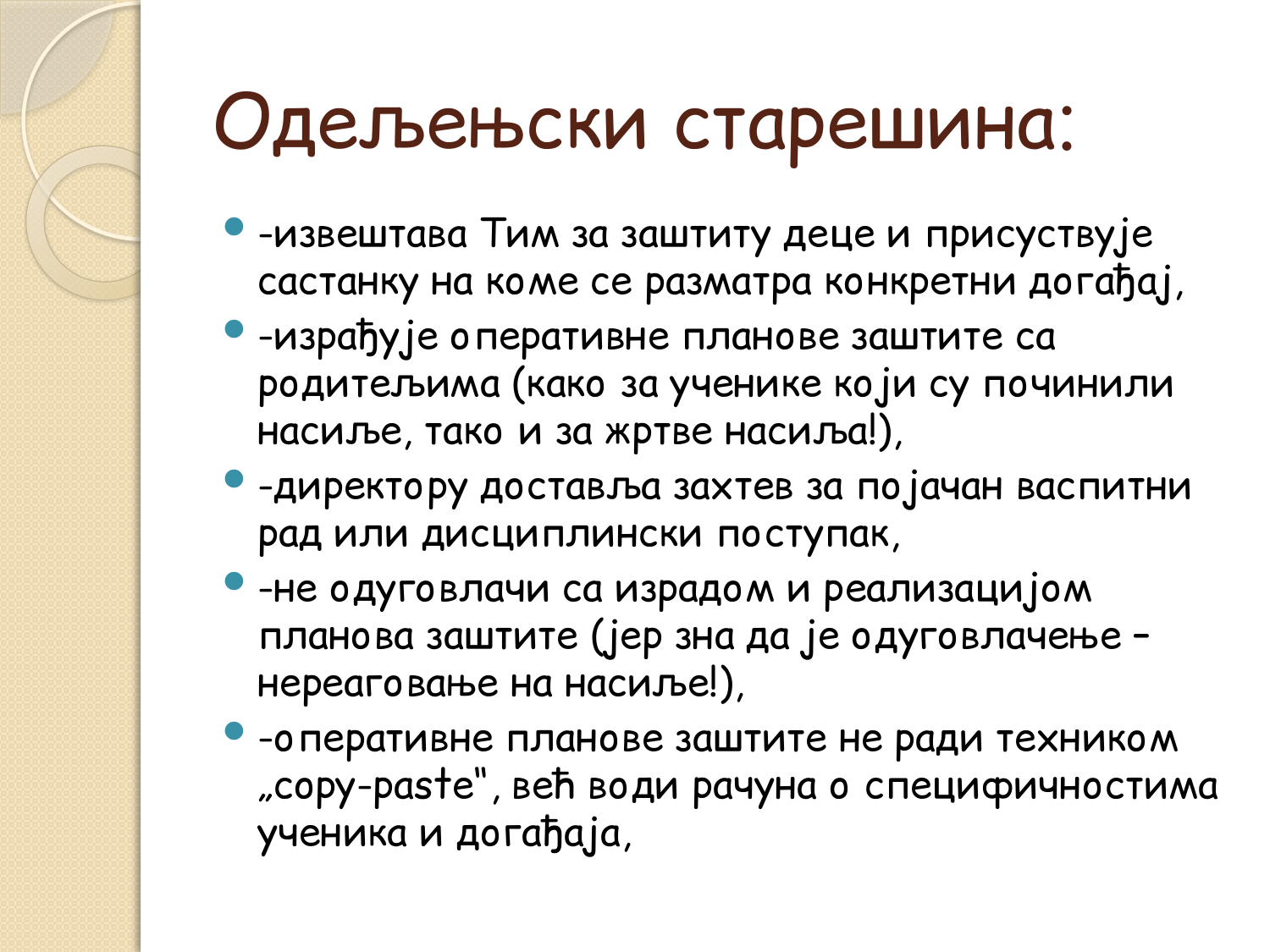

# Одељењски старешина:
-извештава Тим за заштиту деце и присуствује састанку на коме се разматра конкретни догађај,
-израђује оперативне планове заштите са родитељима (како за ученике који су починили насиље, тако и за жртве насиља!),
-директору доставља захтев за појачан васпитни рад или дисциплински поступак,
-не одуговлачи са израдом и реализацијом планова заштите (јер зна да је одуговлачење – нереаговање на насиље!),
-оперативне планове заштите не ради техником „copy-paste“, већ води рачуна о специфичностима ученика и догађаја,